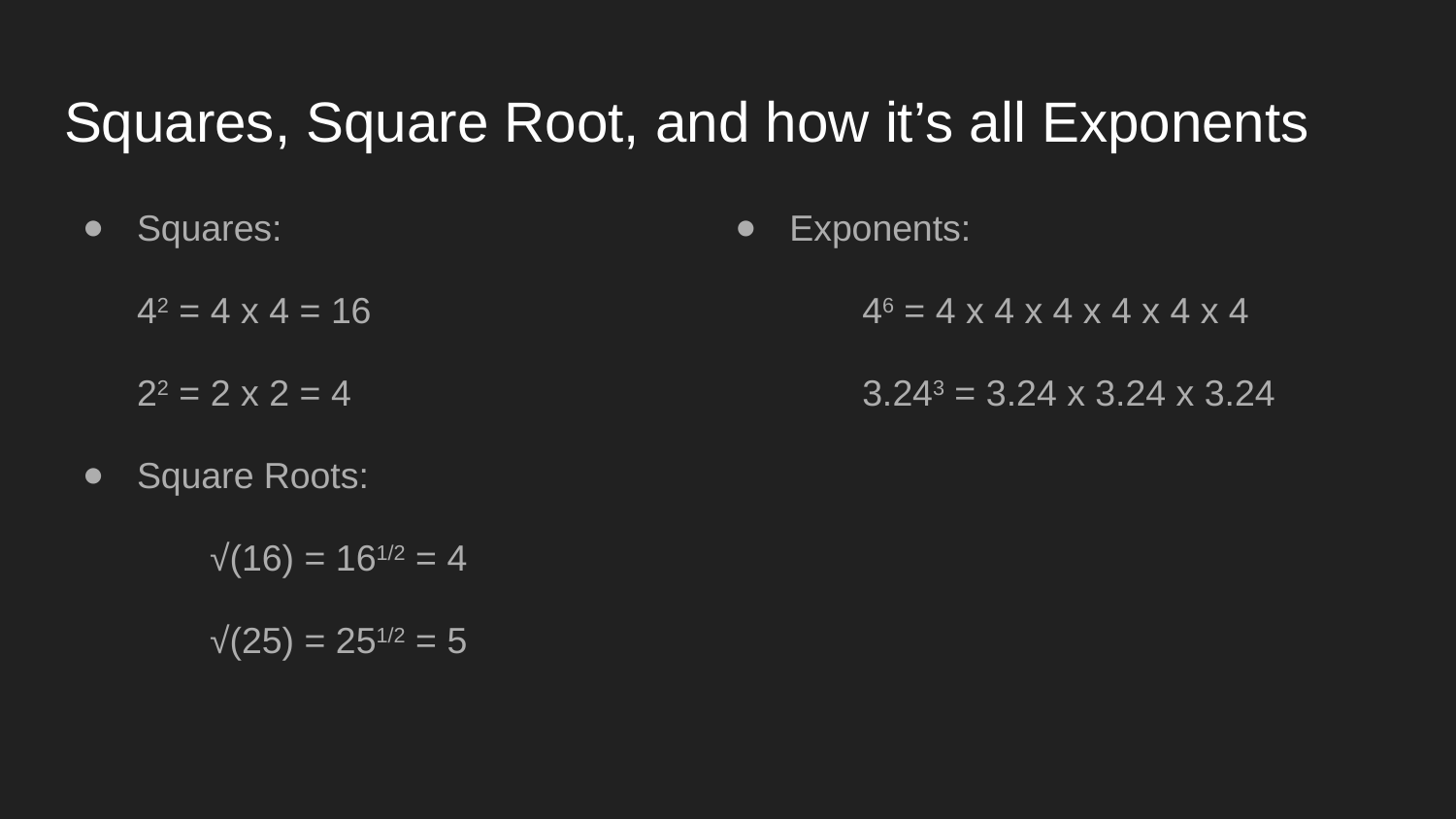

# Squares, Square Root, and how it’s all Exponents
Squares:
42 = 4 x 4 = 16
22 = 2 x 2 = 4
Square Roots:
	√(16) = 161/2 = 4
	√(25) = 251/2 = 5
Exponents:
	46 = 4 x 4 x 4 x 4 x 4 x 4
	3.243 = 3.24 x 3.24 x 3.24